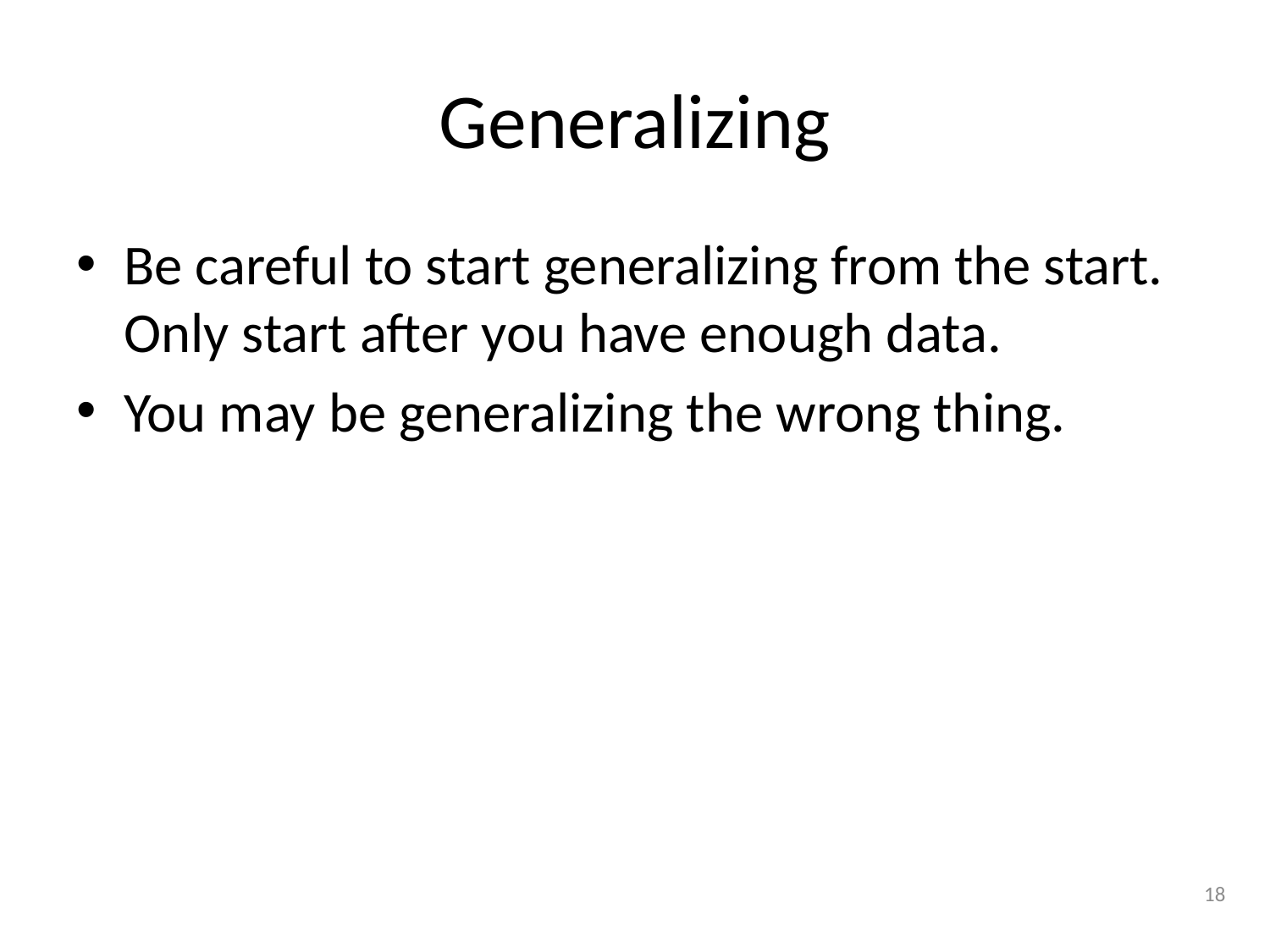

# Generalizing
Be careful to start generalizing from the start.   Only start after you have enough data.
You may be generalizing the wrong thing.
18